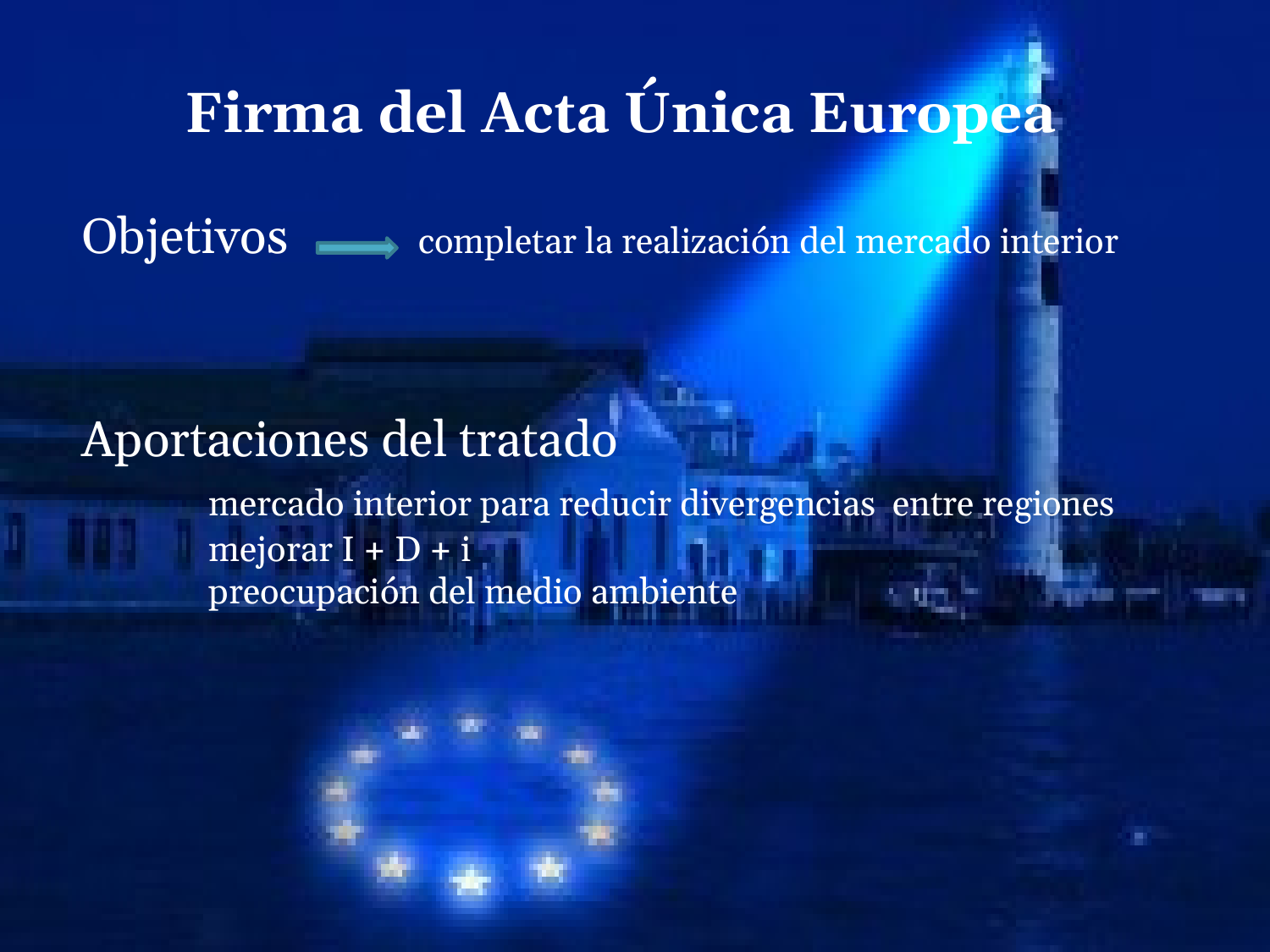

Firma del Acta Única Europea

Objetivos           completar la realización del mercado interior

Aportaciones del tratado
	mercado interior para reducir divergencias  entre regiones
               mejorar I + D + i
               preocupación del medio ambiente